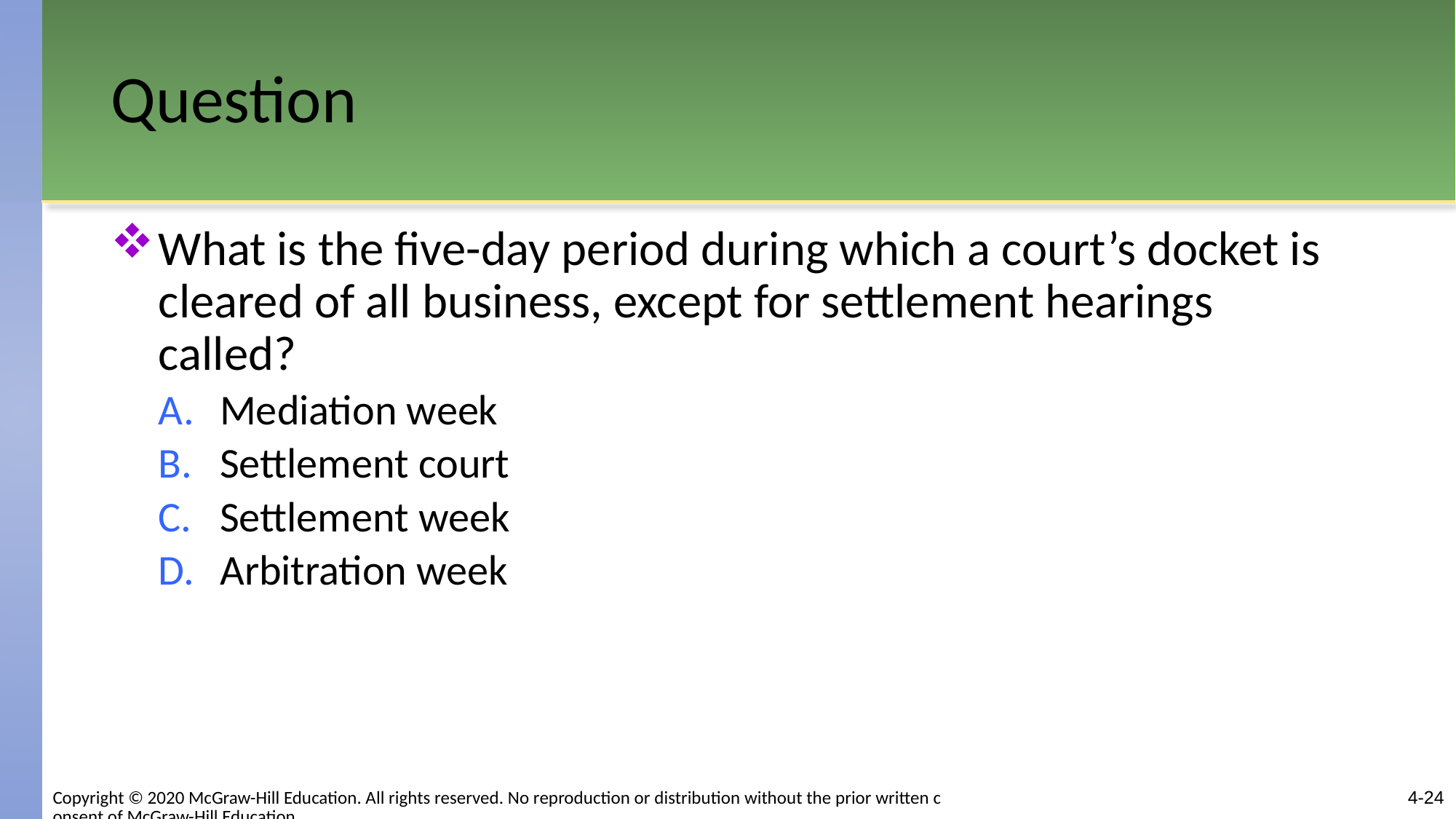

# Question
What is the five-day period during which a court’s docket is cleared of all business, except for settlement hearings called?
Mediation week
Settlement court
Settlement week
Arbitration week
4-24
Copyright © 2020 McGraw-Hill Education. All rights reserved. No reproduction or distribution without the prior written consent of McGraw-Hill Education.